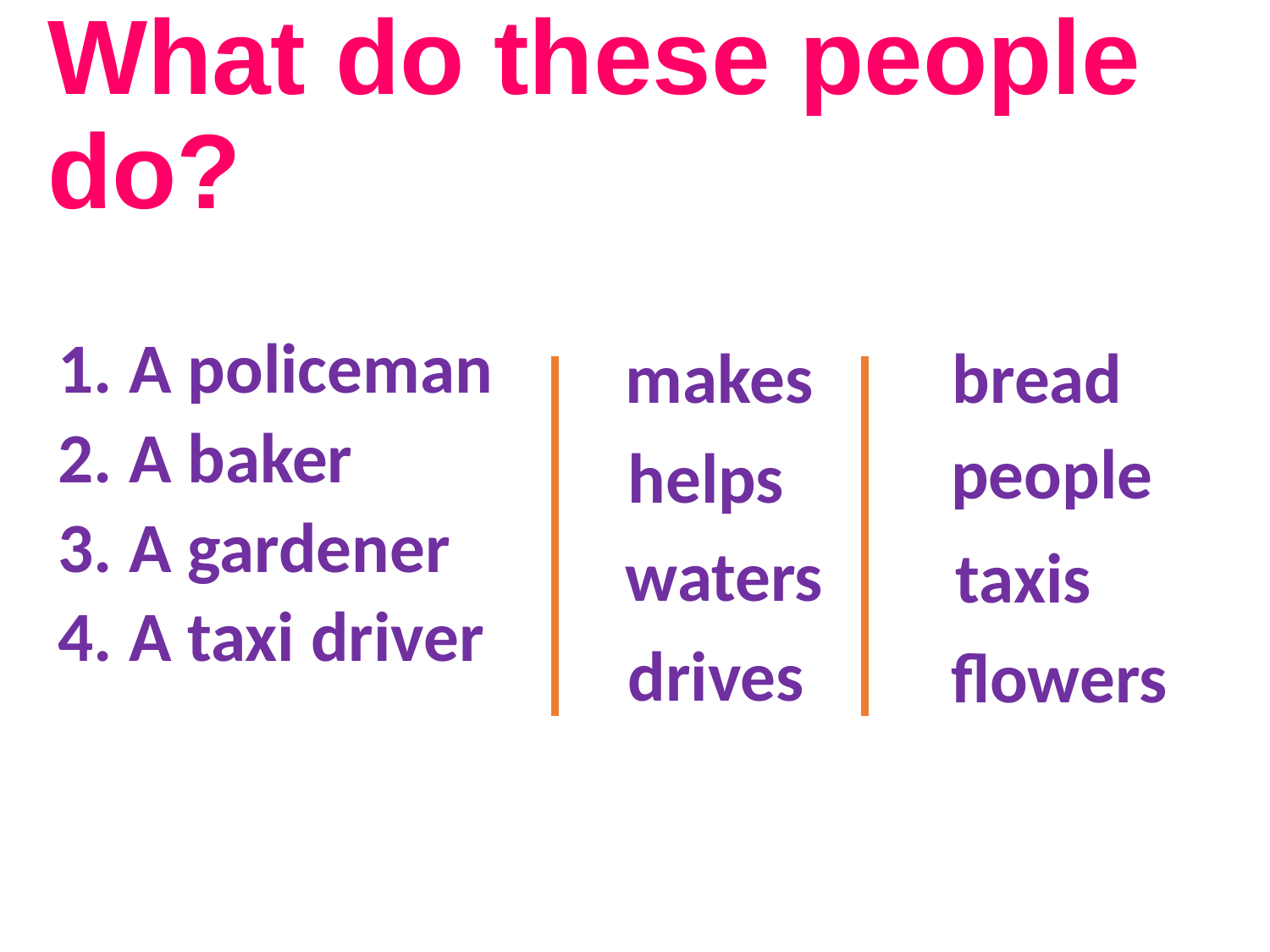

# What do these people do?
A policeman
A baker
A gardener
A taxi driver
makes
bread
people
helps
waters
taxis
drives
flowers